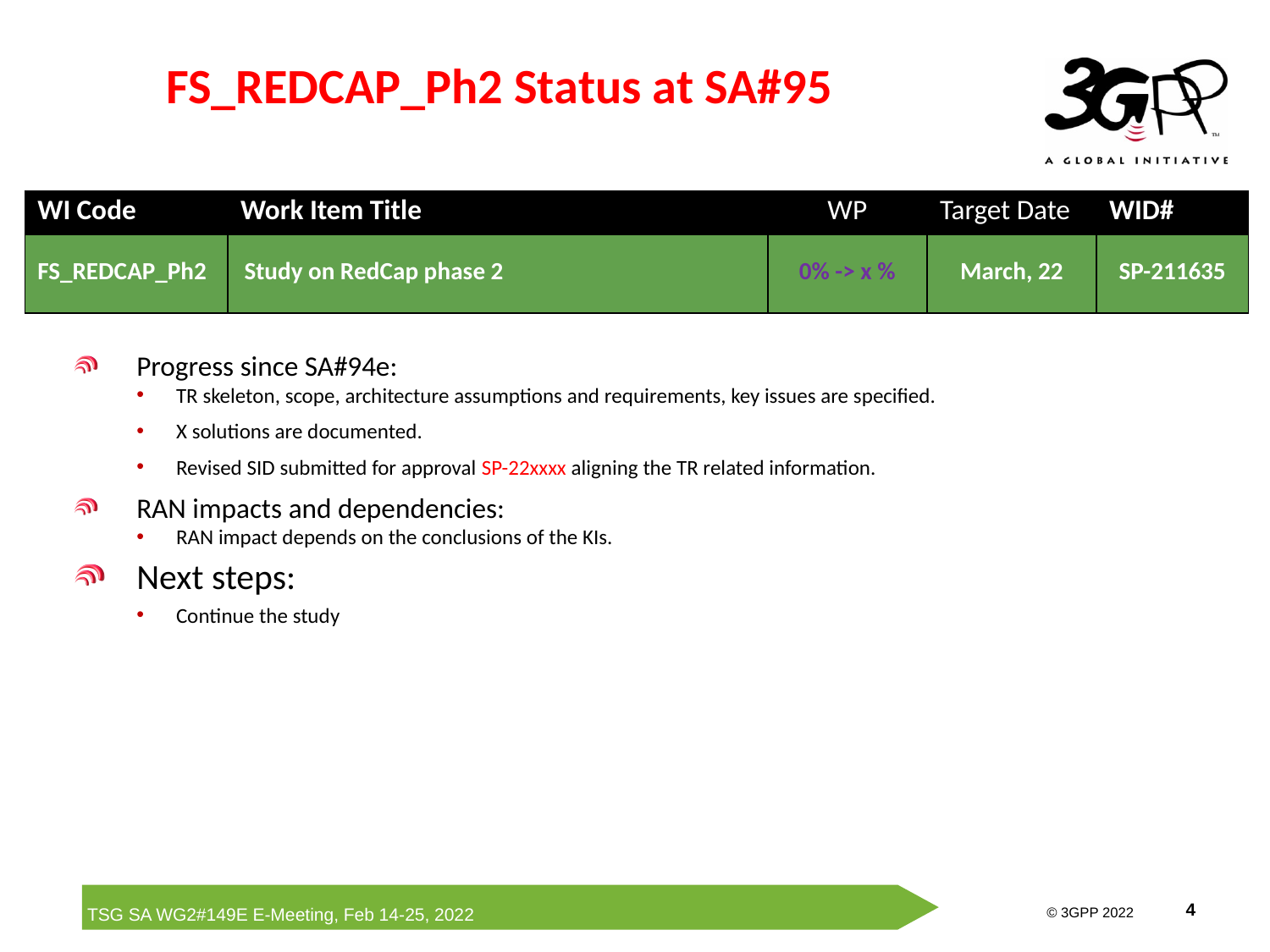

# FS_REDCAP_Ph2 Status at SA#95
| WI Code | Work Item Title | WP | Target Date | WID# |
| --- | --- | --- | --- | --- |
| FS\_REDCAP\_Ph2 | Study on RedCap phase 2 | 0% -> x % | March, 22 | SP-211635 |
Progress since SA#94e:
TR skeleton, scope, architecture assumptions and requirements, key issues are specified.
X solutions are documented.
Revised SID submitted for approval SP-22xxxx aligning the TR related information.
RAN impacts and dependencies:
RAN impact depends on the conclusions of the KIs.
Next steps:
Continue the study